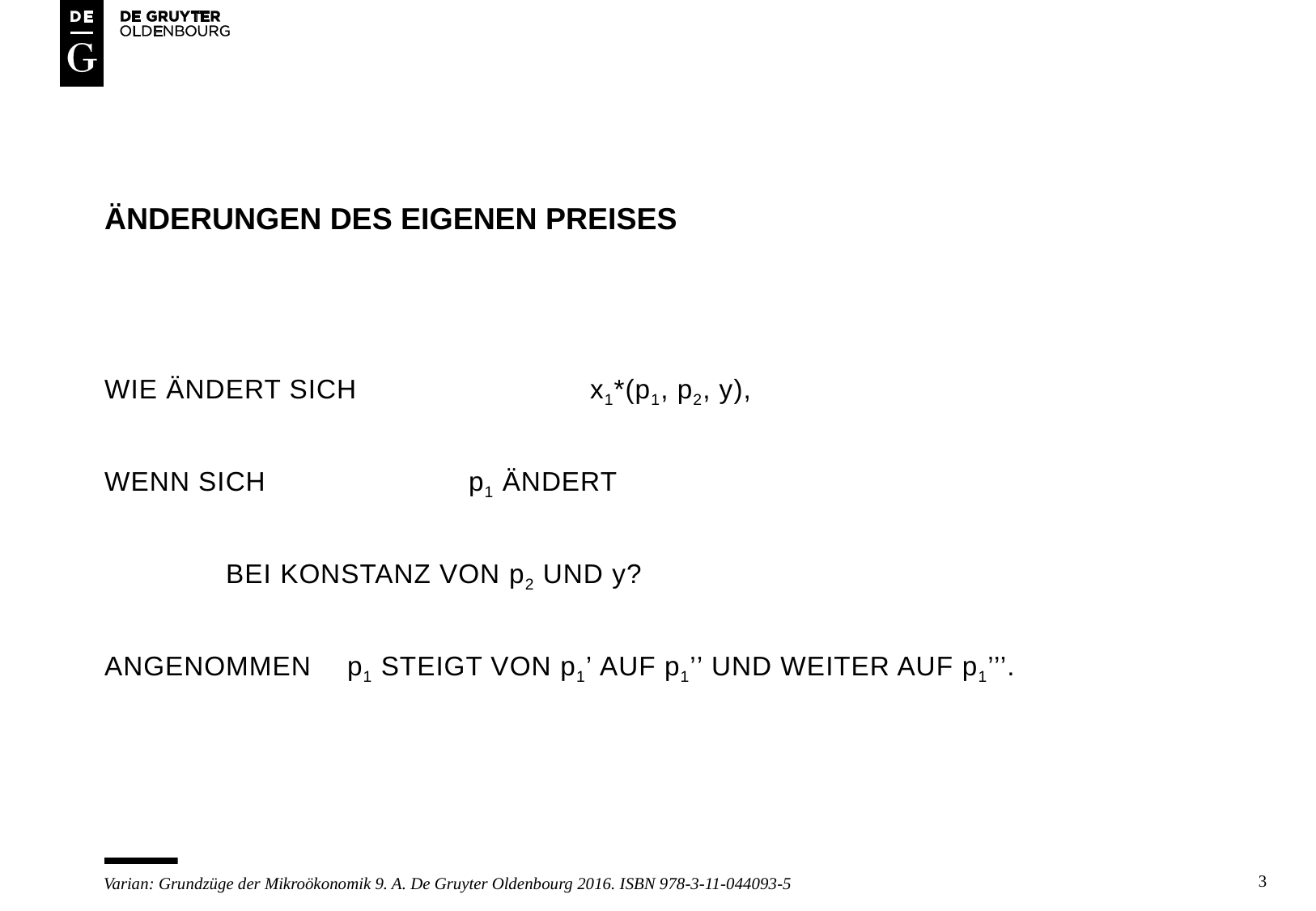

# Änderungen des eigenen Preises

Wie ändert sich 		x1*(p1, p2, y),
wenn sich 		p1 ändert
	bei Konstanz von p2 und y?
Angenommen 	p1 steigt von p1’ auf p1’’ 	und weiter auf p1’’’.

3
Varian: Grundzüge der Mikroökonomik 9. A. De Gruyter Oldenbourg 2016. ISBN 978-3-11-044093-5